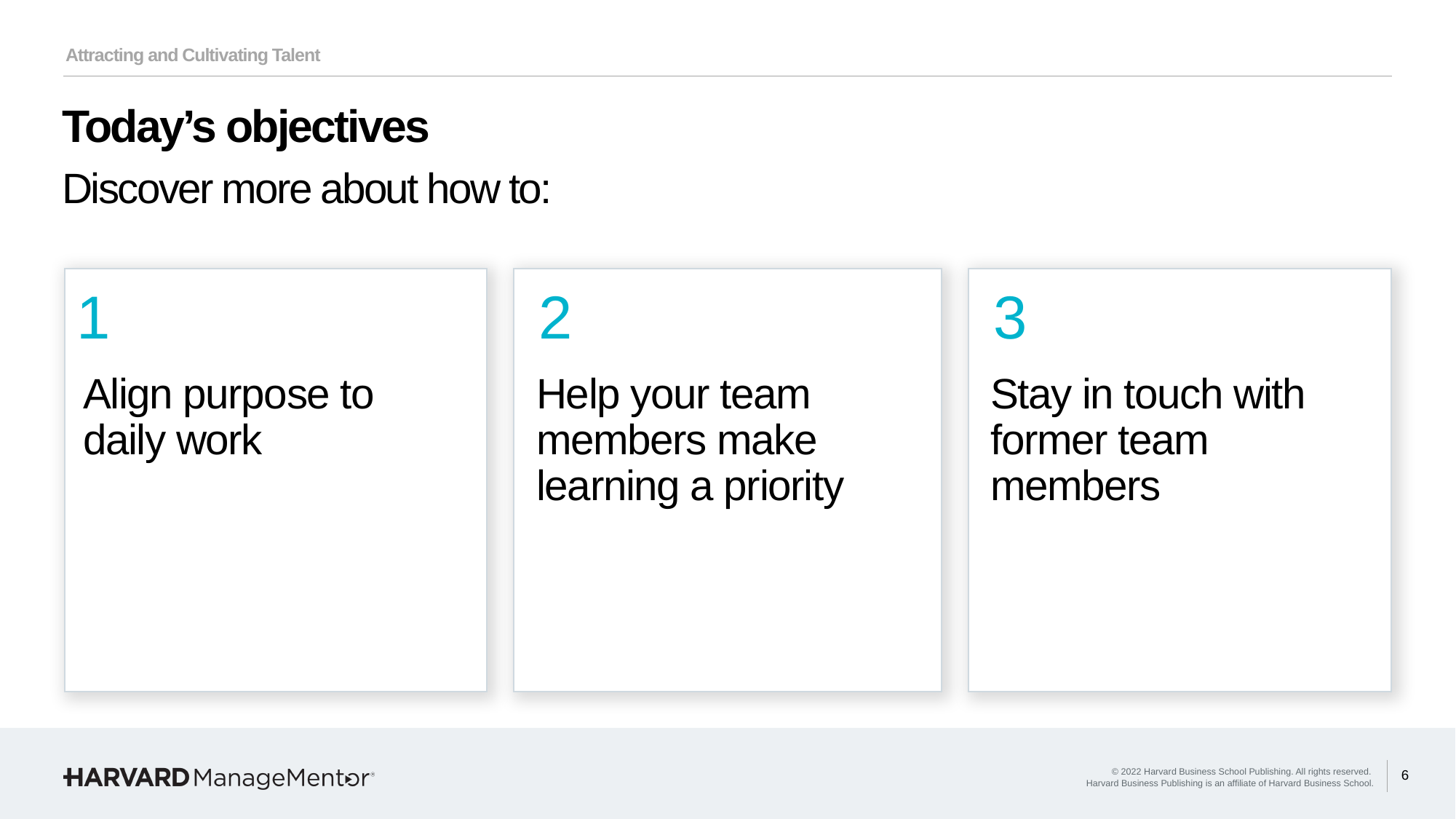

Attracting and Cultivating Talent

Today’s objectives
Discover more about how to:
Align purpose to daily work
Help your team members make learning a priority
Stay in touch with former team members